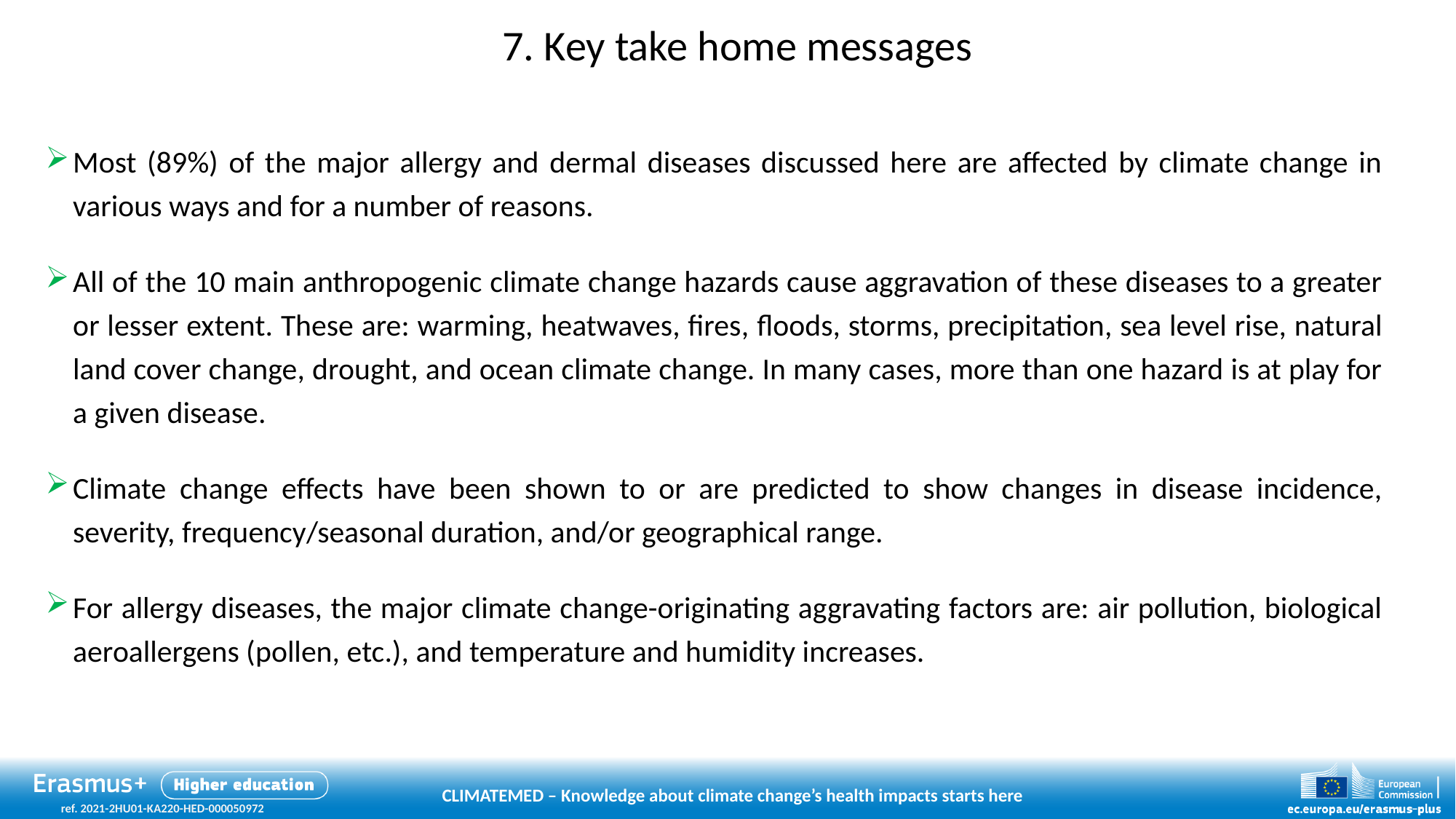

# 7. Key take home messages
Most (89%) of the major allergy and dermal diseases discussed here are affected by climate change in various ways and for a number of reasons.
All of the 10 main anthropogenic climate change hazards cause aggravation of these diseases to a greater or lesser extent. These are: warming, heatwaves, fires, floods, storms, precipitation, sea level rise, natural land cover change, drought, and ocean climate change. In many cases, more than one hazard is at play for a given disease.
Climate change effects have been shown to or are predicted to show changes in disease incidence, severity, frequency/seasonal duration, and/or geographical range.
For allergy diseases, the major climate change-originating aggravating factors are: air pollution, biological aeroallergens (pollen, etc.), and temperature and humidity increases.